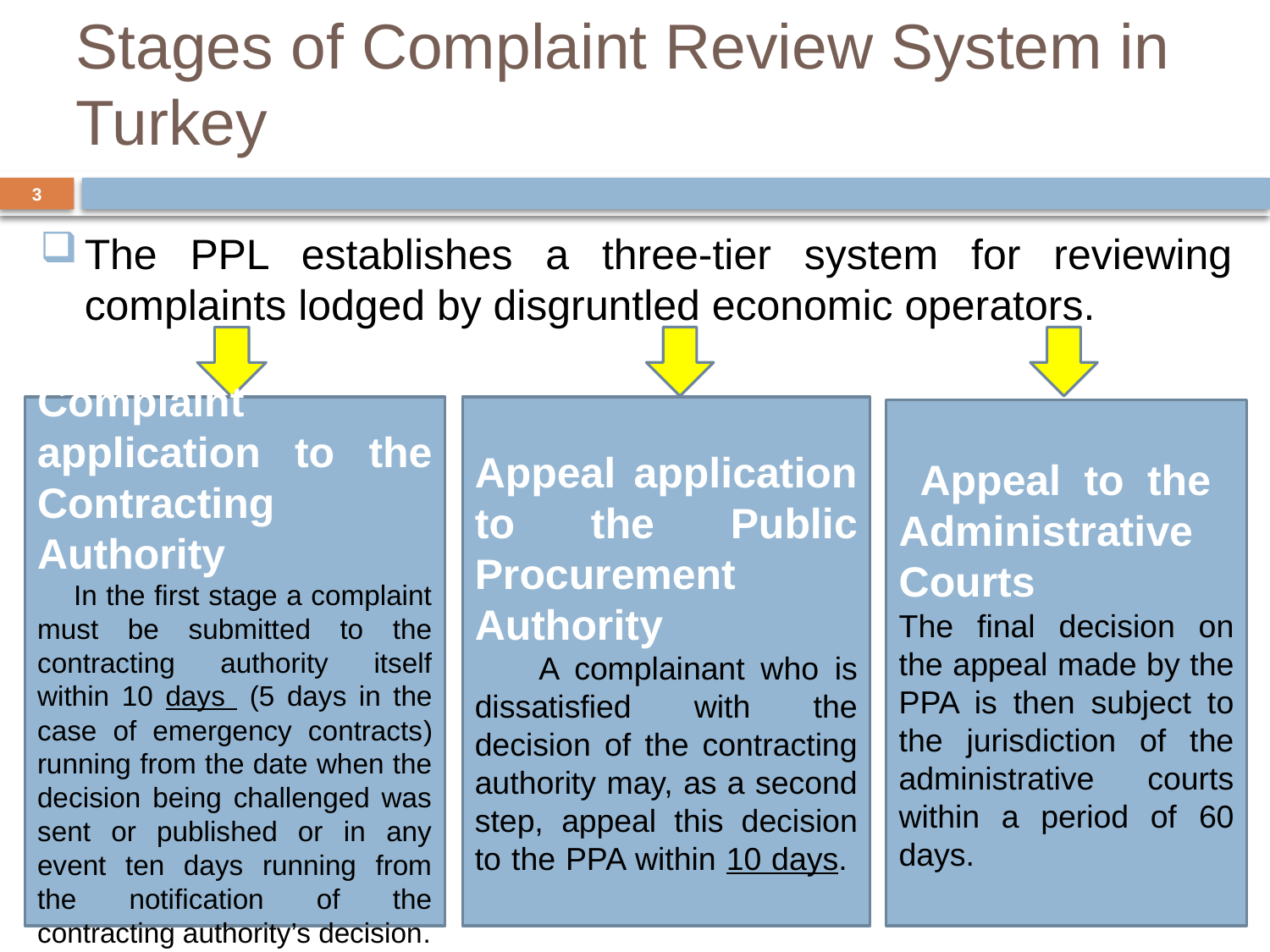

# Stages of Complaint Review System in Turkey

The PPL establishes a three-tier system for reviewing complaints lodged by disgruntled economic operators.

3

Appeal application to the Public Procurement Authority
    A complainant who is dissatisfied with the decision of the contracting authority may, as a second step, appeal this decision to the PPA within 10 days.
Complaint application to the Contracting Authority
    In the first stage a complaint must be submitted to the contracting authority itself within 10 days  (5 days in the case of emergency contracts) running from the date when the decision being challenged was sent or published or in any event ten days running from the notification of the contracting authority’s decision.
 Appeal to the  Administrative Courts
The final decision on the appeal made by the PPA is then subject to the jurisdiction of the administrative courts within a period of 60 days.